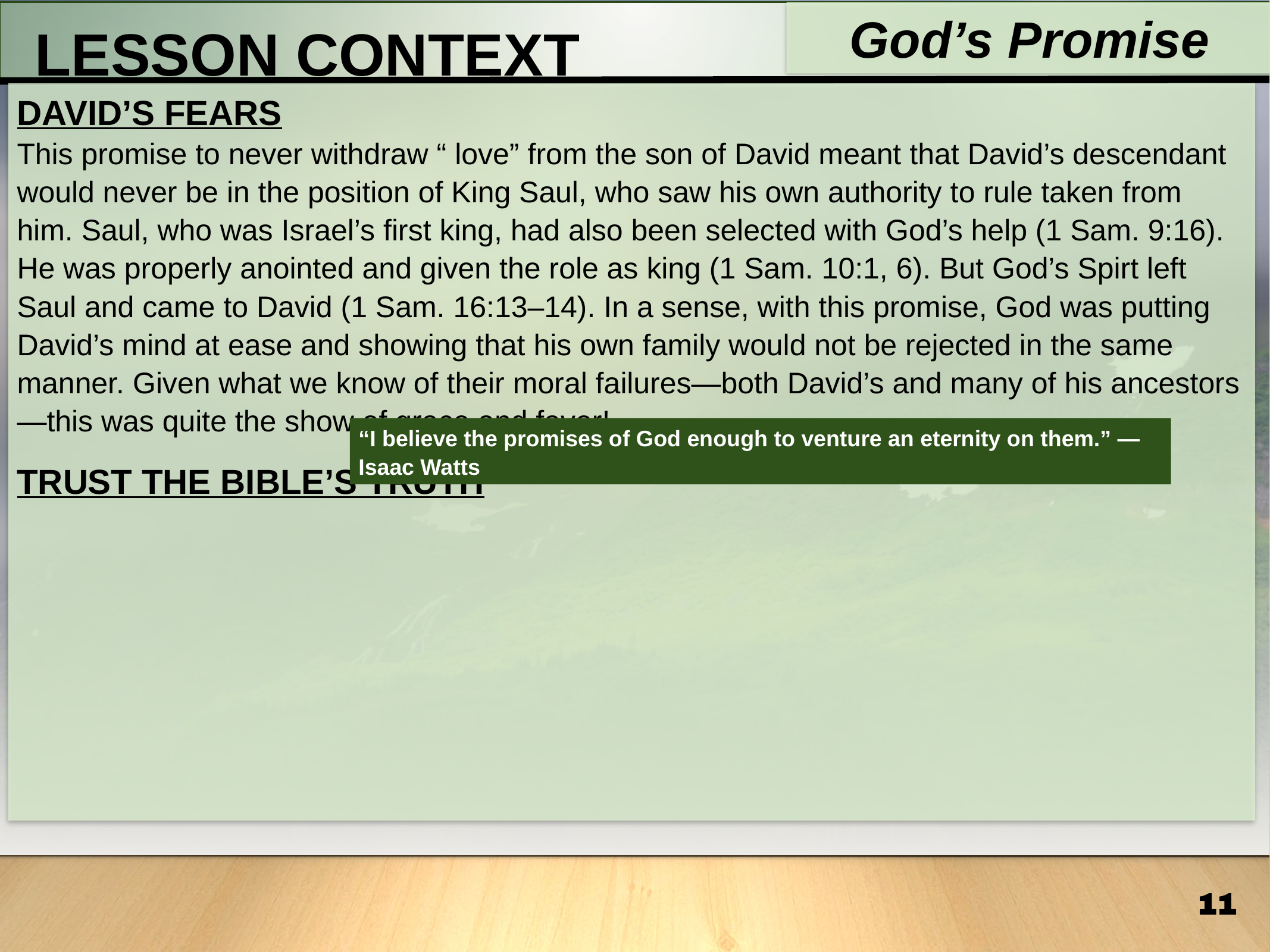

God’s Promise

LESSON CONTEXT
David’s Fears
This promise to never withdraw “ love” from the son of David meant that David’s descendant would never be in the position of King Saul, who saw his own authority to rule taken from him. Saul, who was Israel’s first king, had also been selected with God’s help (1 Sam. 9:16). He was properly anointed and given the role as king (1 Sam. 10:1, 6). But God’s Spirt left Saul and came to David (1 Sam. 16:13–14). In a sense, with this promise, God was putting David’s mind at ease and showing that his own family would not be rejected in the same manner. Given what we know of their moral failures—both David’s and many of his ancestors—this was quite the show of grace and favor!

Trust the Bible’s Truth

“I believe the promises of God enough to venture an eternity on them.” —Isaac Watts
11